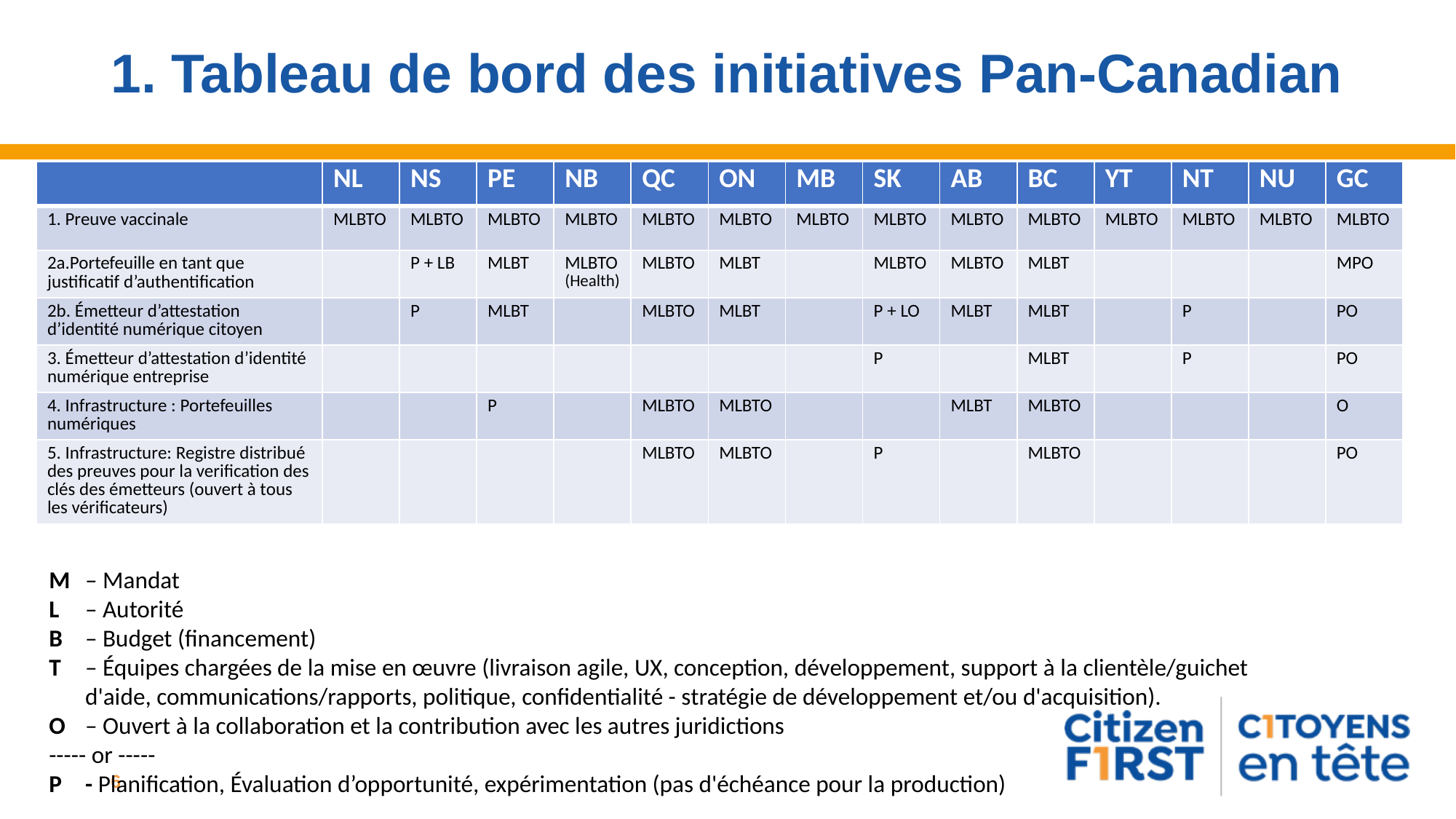

# 1. Tableau de bord des initiatives Pan-Canadian
|  | NL | NS | PE | NB | QC | ON | MB | SK | AB | BC | YT | NT | NU | GC |
| --- | --- | --- | --- | --- | --- | --- | --- | --- | --- | --- | --- | --- | --- | --- |
| 1. Preuve vaccinale | MLBTO | MLBTO | MLBTO | MLBTO | MLBTO | MLBTO | MLBTO | MLBTO | MLBTO | MLBTO | MLBTO | MLBTO | MLBTO | MLBTO |
| 2a.Portefeuille en tant que justificatif d’authentification |  | P + LB | MLBT | MLBTO(Health) | MLBTO | MLBT |  | MLBTO | MLBTO | MLBT |  |  |  | MPO |
| 2b. Émetteur d’attestation d’identité numérique citoyen |  | P | MLBT |  | MLBTO | MLBT |  | P + LO | MLBT | MLBT |  | P |  | PO |
| 3. Émetteur d’attestation d’identité numérique entreprise |  |  |  |  |  |  |  | P |  | MLBT |  | P |  | PO |
| 4. Infrastructure : Portefeuilles numériques |  |  | P |  | MLBTO | MLBTO |  |  | MLBT | MLBTO |  |  |  | O |
| 5. Infrastructure: Registre distribué des preuves pour la verification des clés des émetteurs (ouvert à tous les vérificateurs) |  |  |  |  | MLBTO | MLBTO |  | P |  | MLBTO |  |  |  | PO |
M	– Mandat
L	– Autorité
B	– Budget (financement)
T	– Équipes chargées de la mise en œuvre (livraison agile, UX, conception, développement, support à la clientèle/guichet d'aide, communications/rapports, politique, confidentialité - stratégie de développement et/ou d'acquisition).
O	– Ouvert à la collaboration et la contribution avec les autres juridictions
----- or -----
P	- Planification, Évaluation d’opportunité, expérimentation (pas d'échéance pour la production)
6